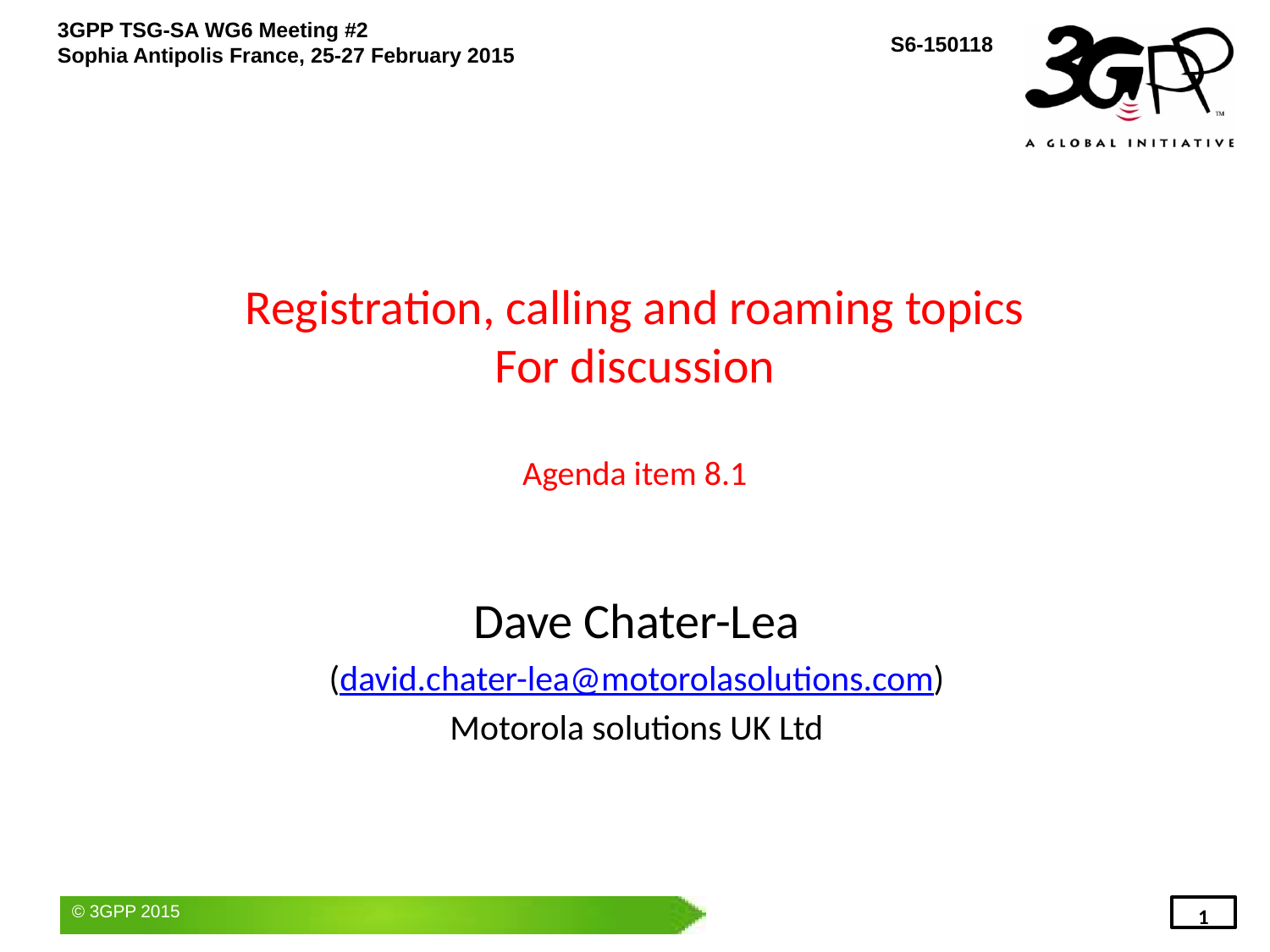

# Registration, calling and roaming topics For discussion Agenda item 8.1
Dave Chater-Lea
(david.chater-lea@motorolasolutions.com)
Motorola solutions UK Ltd